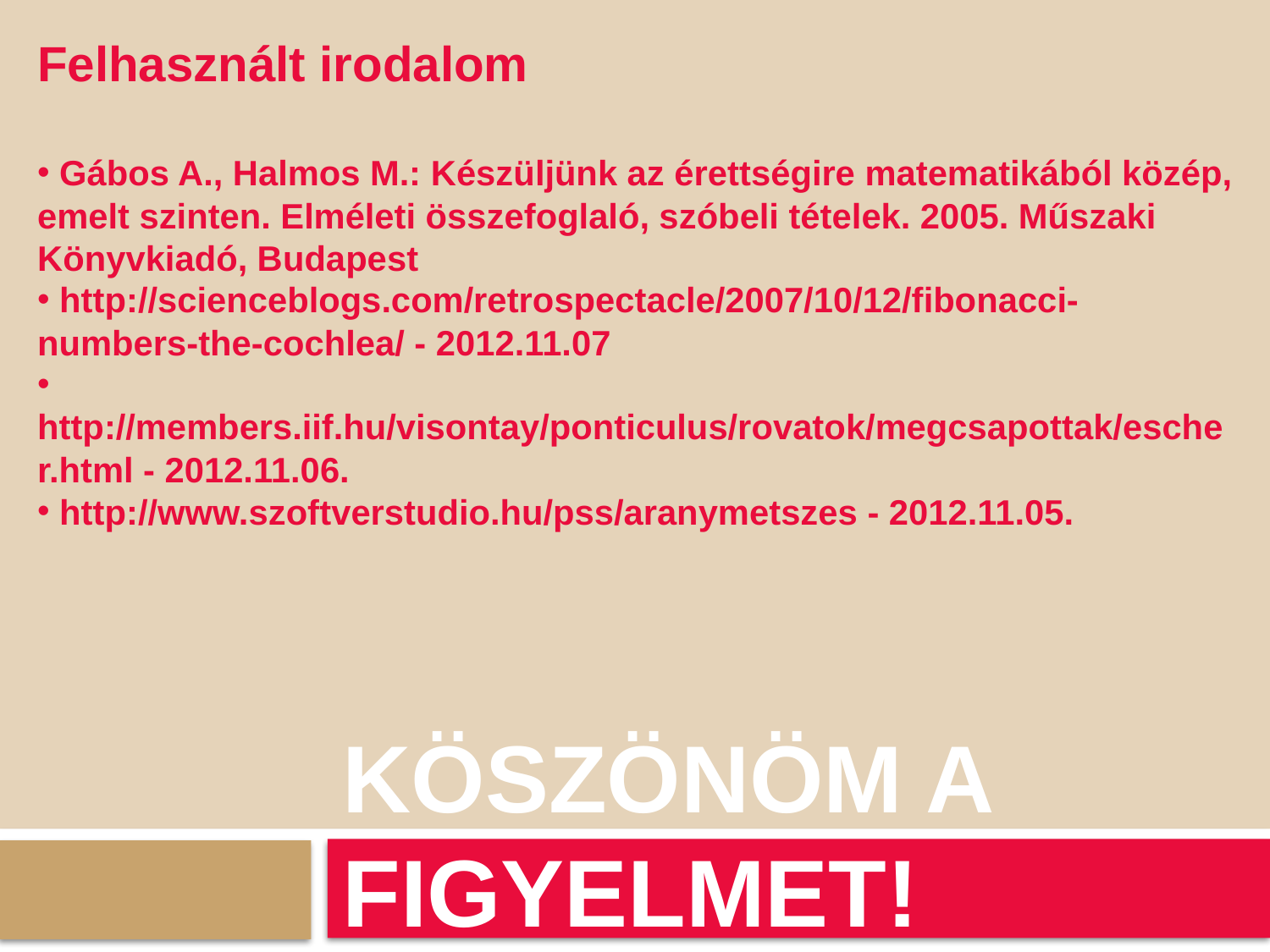

Felhasznált irodalom
 Gábos A., Halmos M.: Készüljünk az érettségire matematikából közép, emelt szinten. Elméleti összefoglaló, szóbeli tételek. 2005. Műszaki Könyvkiadó, Budapest
 http://scienceblogs.com/retrospectacle/2007/10/12/fibonacci-numbers-the-cochlea/ - 2012.11.07
 http://members.iif.hu/visontay/ponticulus/rovatok/megcsapottak/escher.html - 2012.11.06.
 http://www.szoftverstudio.hu/pss/aranymetszes - 2012.11.05.
# Köszönöm a figyelmet!